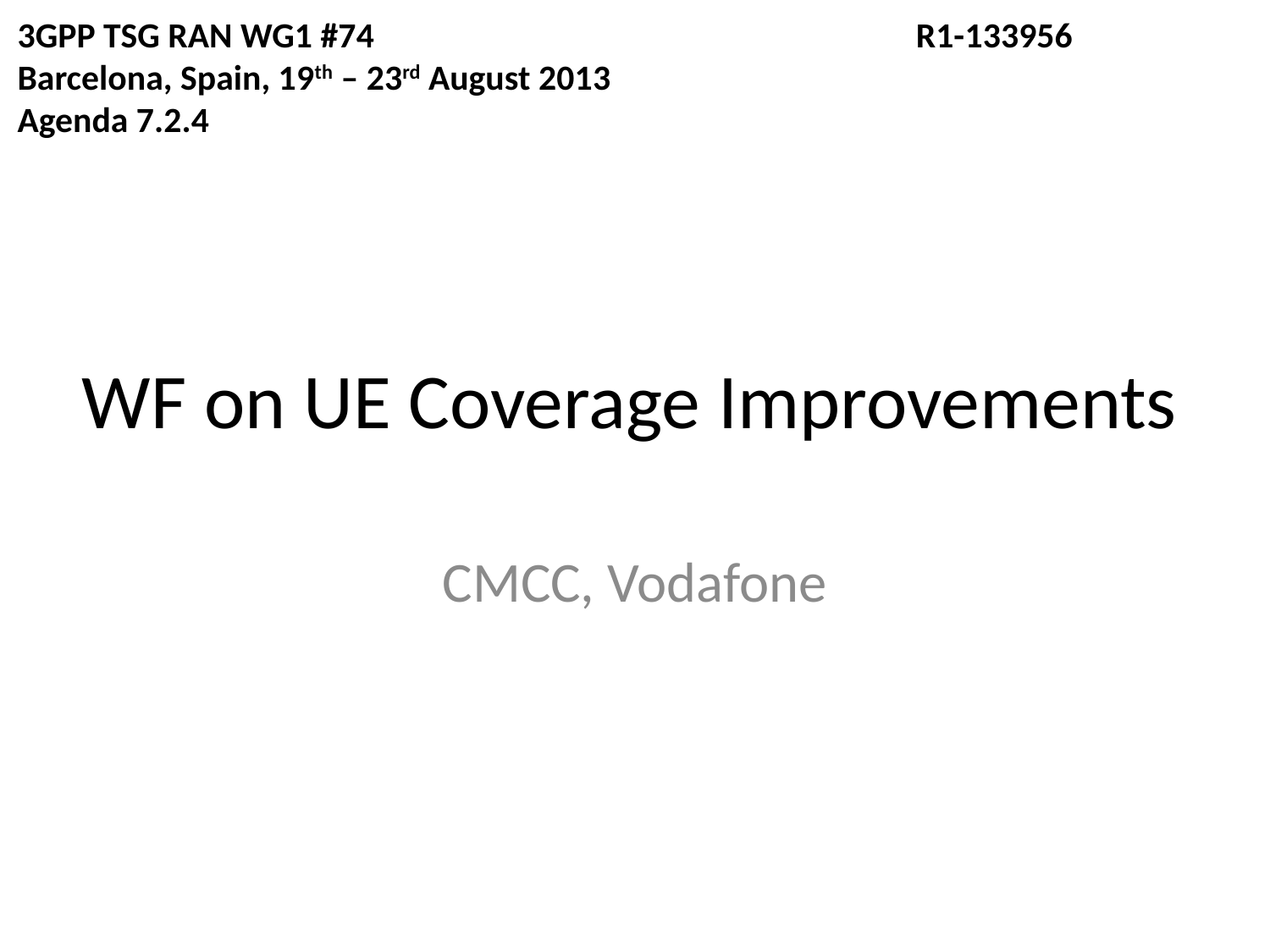

3GPP TSG RAN WG1 #74				                 R1-133956
Barcelona, Spain, 19th – 23rd August 2013
Agenda 7.2.4
# WF on UE Coverage Improvements
CMCC, Vodafone